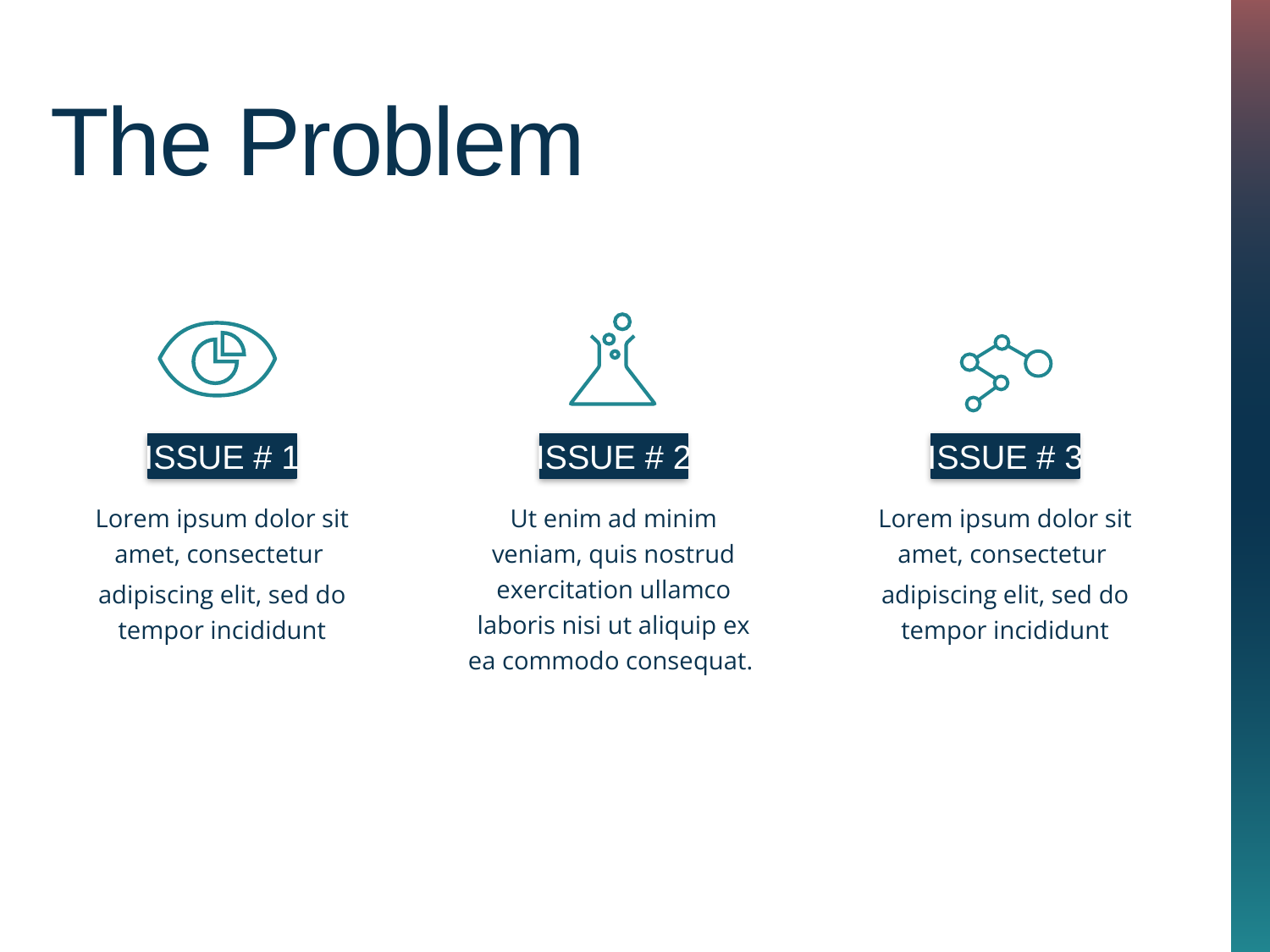

The Problem

issue # 1
issue # 2
issue # 3
Lorem ipsum dolor sit amet, consectetur
adipiscing elit, sed do tempor incididunt
Ut enim ad minim veniam, quis nostrud exercitation ullamco laboris nisi ut aliquip ex ea commodo consequat.
Lorem ipsum dolor sit amet, consectetur
adipiscing elit, sed do tempor incididunt